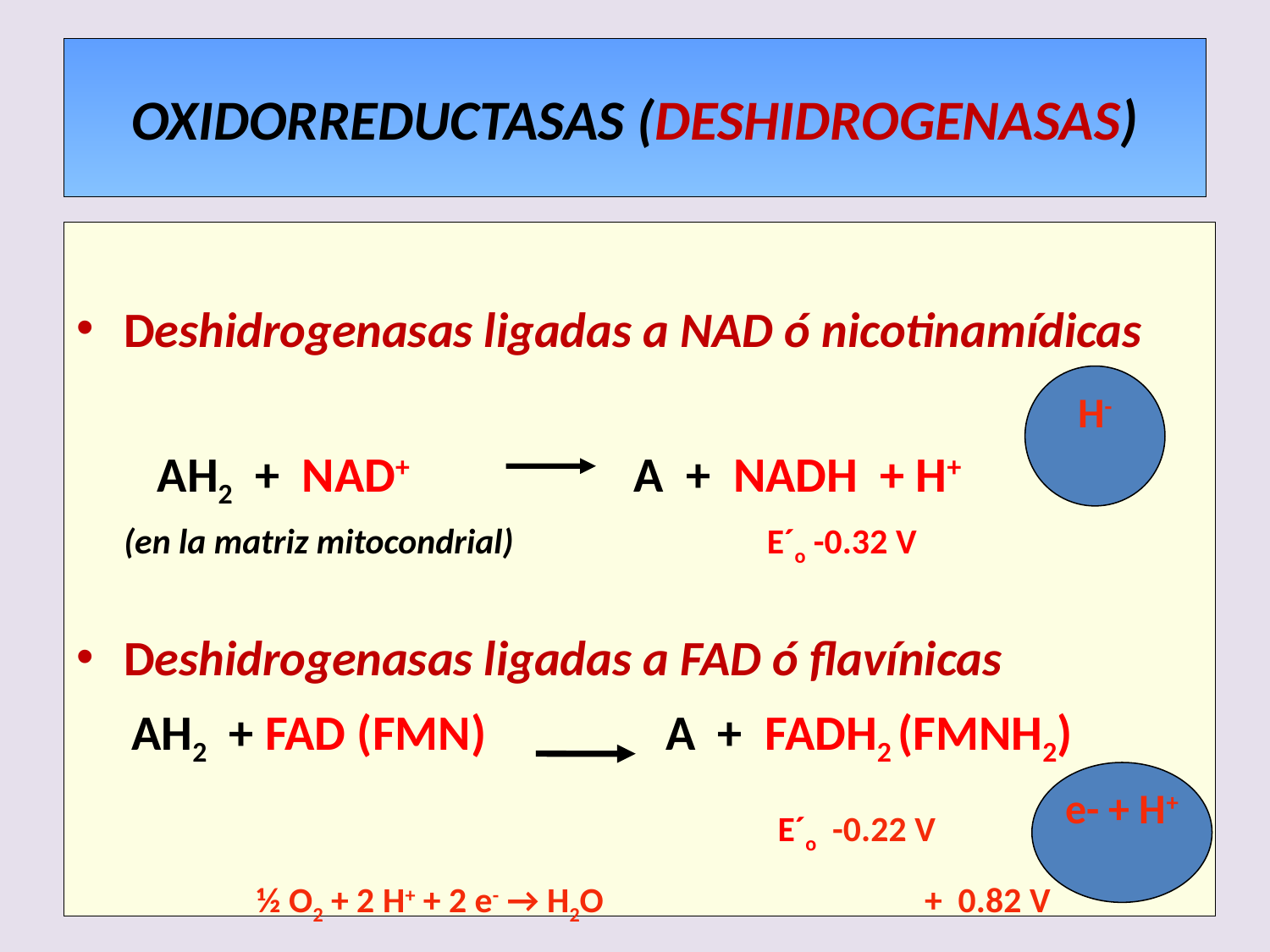

# OXIDORREDUCTASAS (DESHIDROGENASAS)

Deshidrogenasas ligadas a NAD ó nicotinamídicas

	(en la matriz mitocondrial)		 E´o -0.32 V

Deshidrogenasas ligadas a FAD ó flavínicas
H-

AH2  +  NAD+                    A  +  NADH  + H+

AH2  + FAD (FMN)                A  +  FADH2 (FMNH2)
					 E´o  -0.22 V
½ O2 + 2 H+ + 2 e- → H2O                                        +  0.82 V

e- + H+